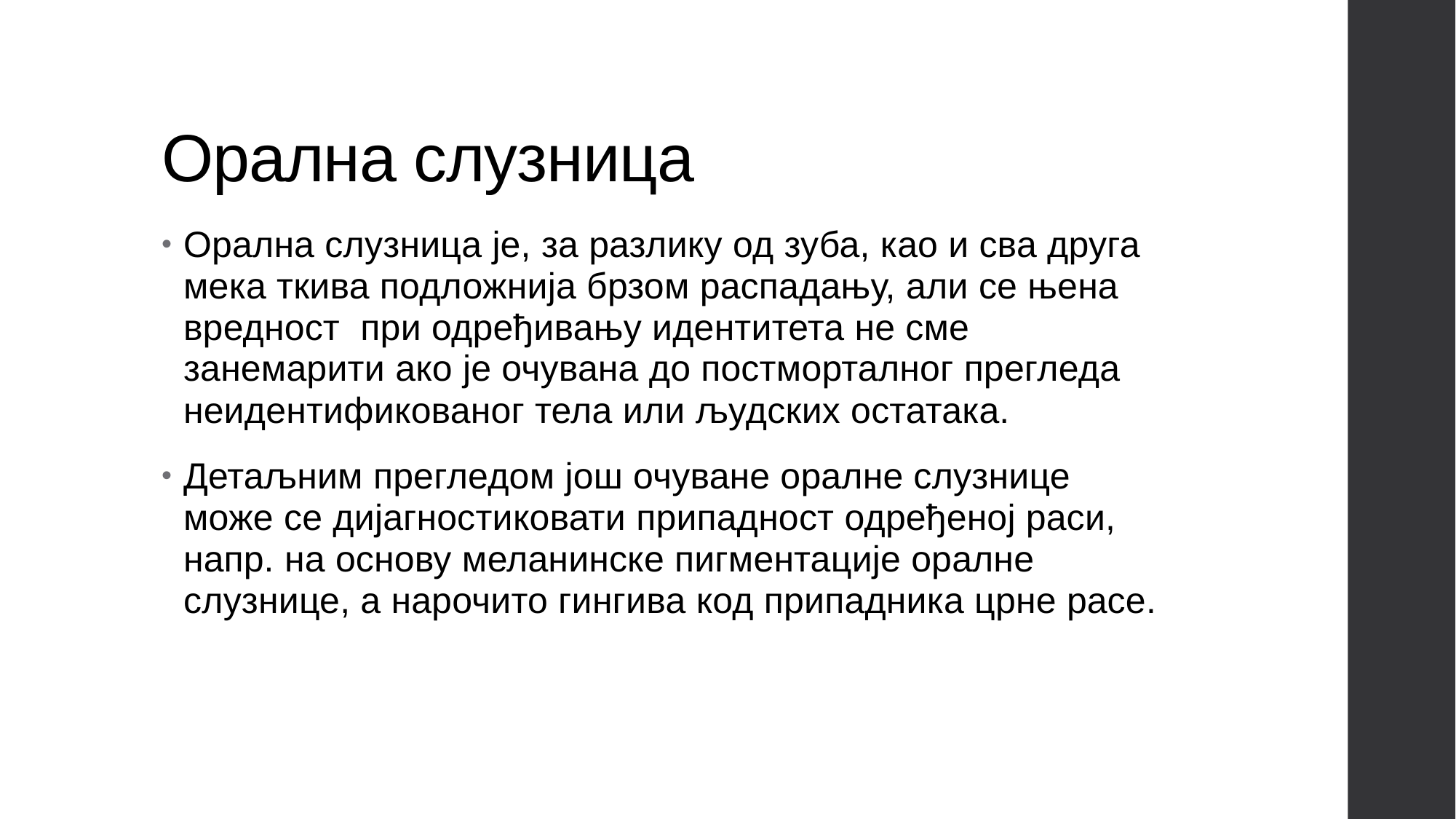

# Орална слузница
Орална слузница је, за разлику од зуба, као и сва друга мека ткива подложнија брзом распадању, али се њена вредност  при одређивању идентитета не сме занемарити ако је очувана до постморталног прегледа неидентификованог тела или људских остатака.
Детаљним прегледом још очуване оралне слузнице може се дијагностиковати припадност одређеној раси, напр. на основу меланинске пигментације оралне слузнице, а нарочито гингива код припадника црне расе.